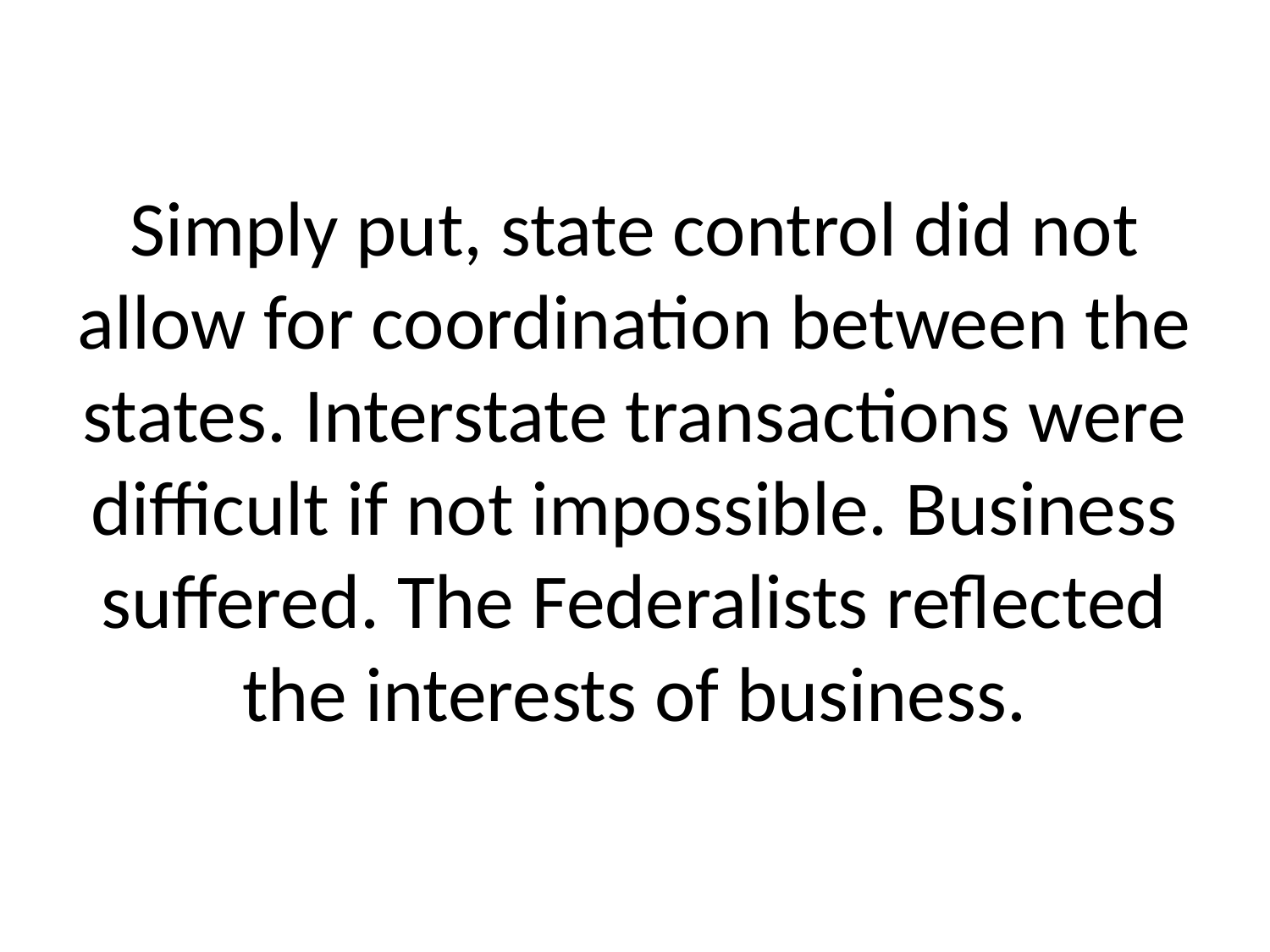

# Simply put, state control did not allow for coordination between the states. Interstate transactions were difficult if not impossible. Business suffered. The Federalists reflected the interests of business.